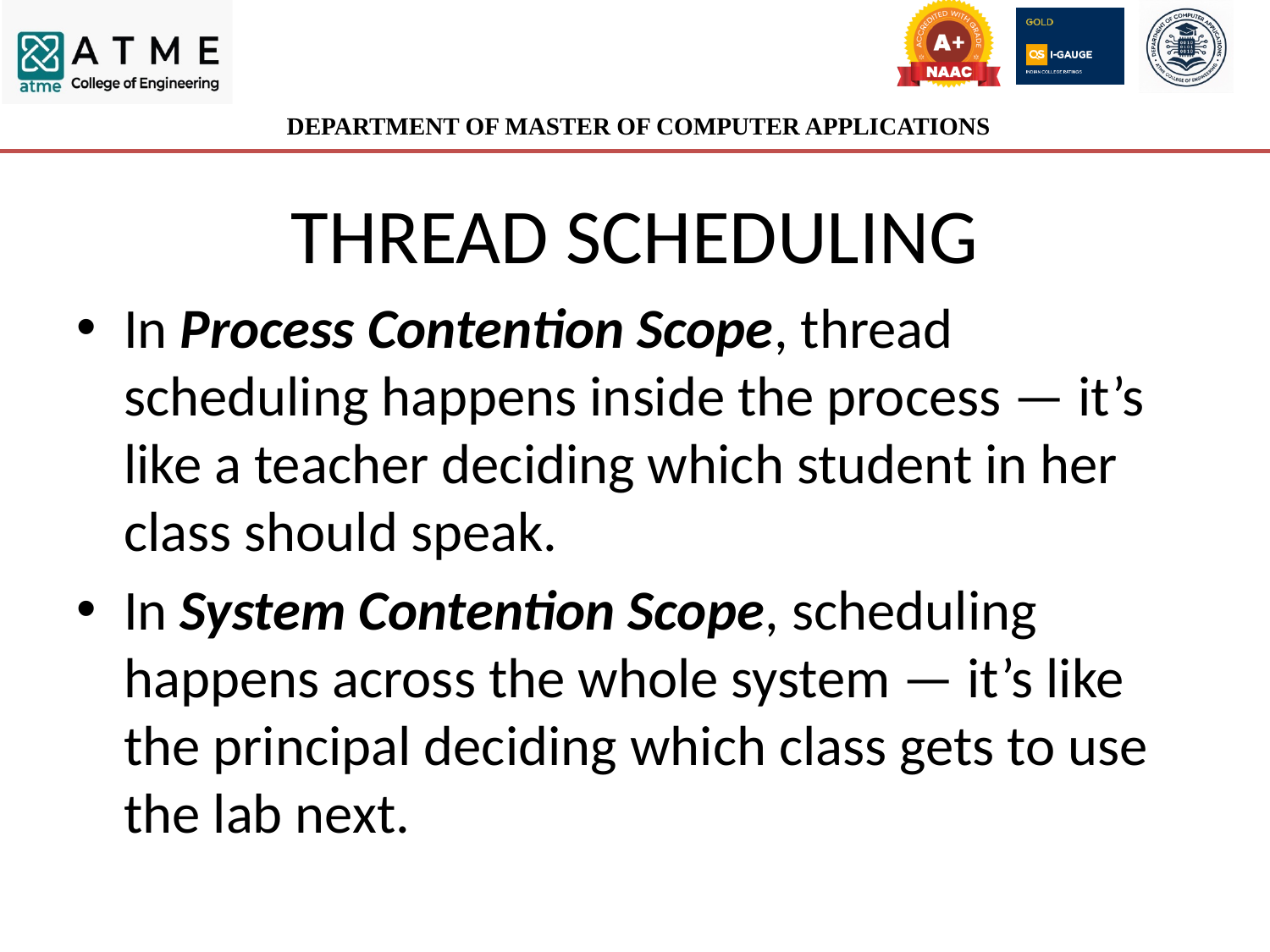

# THREAD SCHEDULING
In Process Contention Scope, thread scheduling happens inside the process — it’s like a teacher deciding which student in her class should speak.
In System Contention Scope, scheduling happens across the whole system — it’s like the principal deciding which class gets to use the lab next.